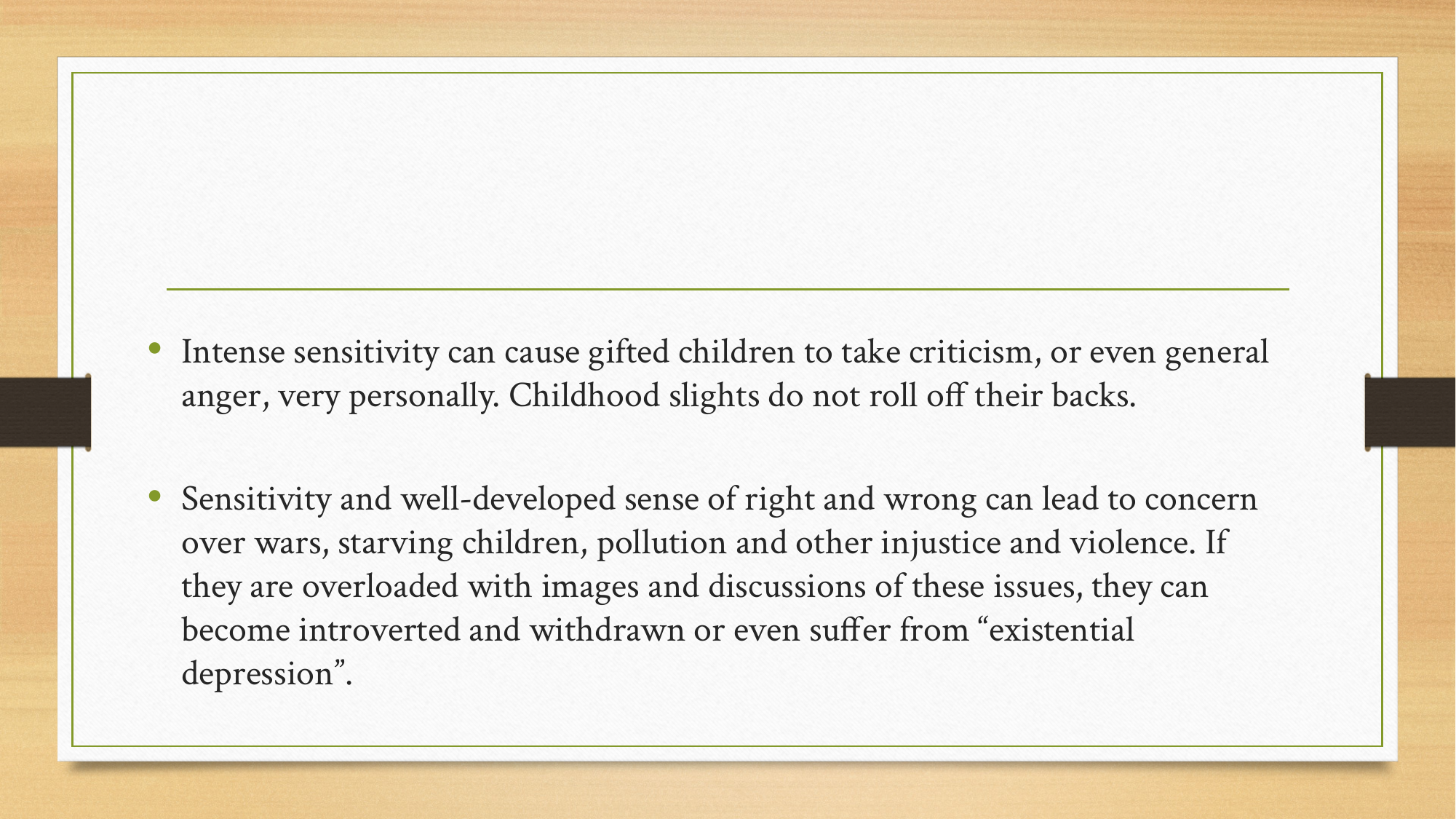

Intense sensitivity can cause gifted children to take criticism, or even general anger, very personally. Childhood slights do not roll off their backs.
Sensitivity and well-developed sense of right and wrong can lead to concern over wars, starving children, pollution and other injustice and violence. If they are overloaded with images and discussions of these issues, they can become introverted and withdrawn or even suffer from “existential depression”.